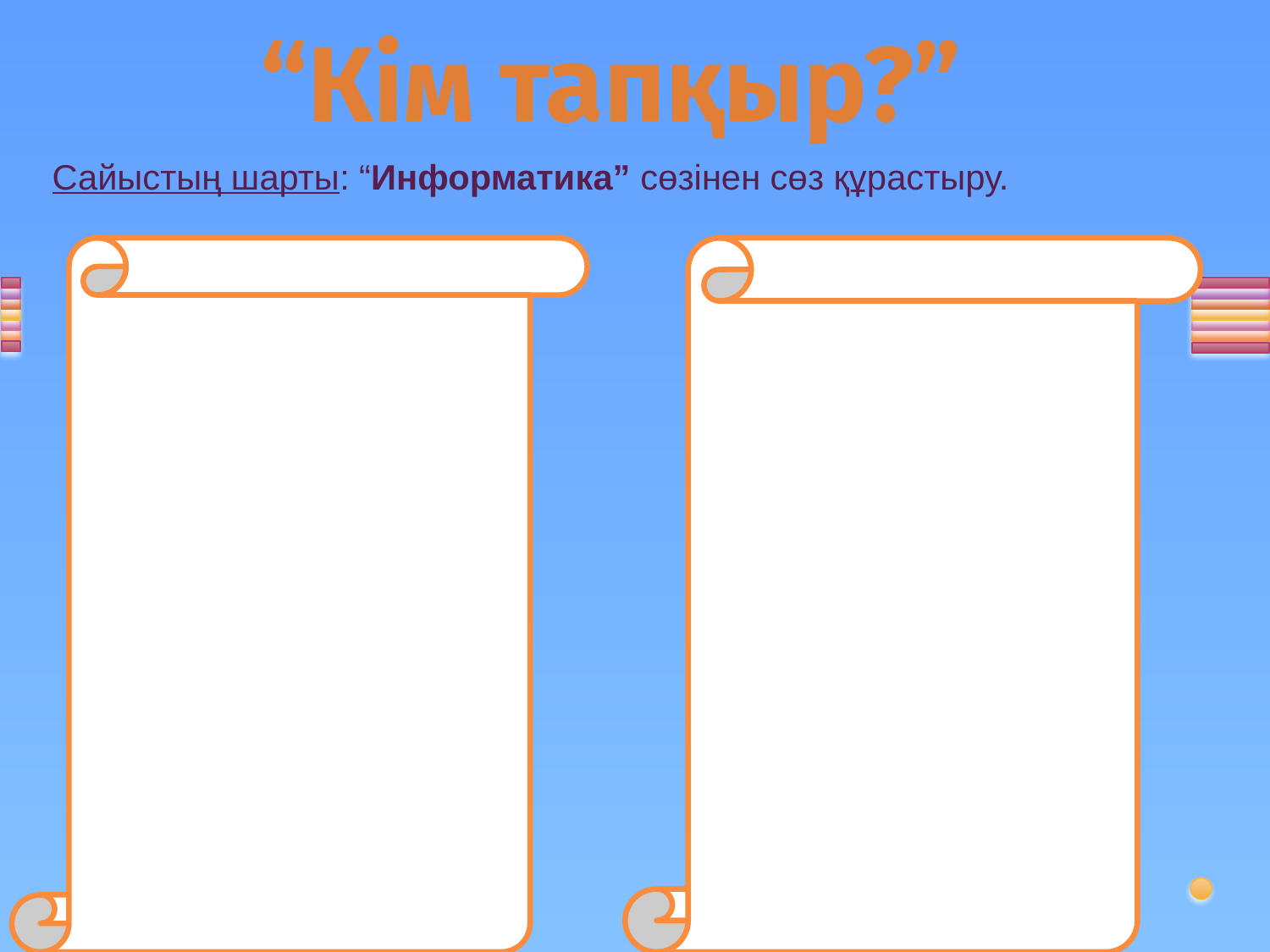

# “Кім тапқыр?”
Сайыстың шарты: “Информатика” сөзінен сөз құрастыру.